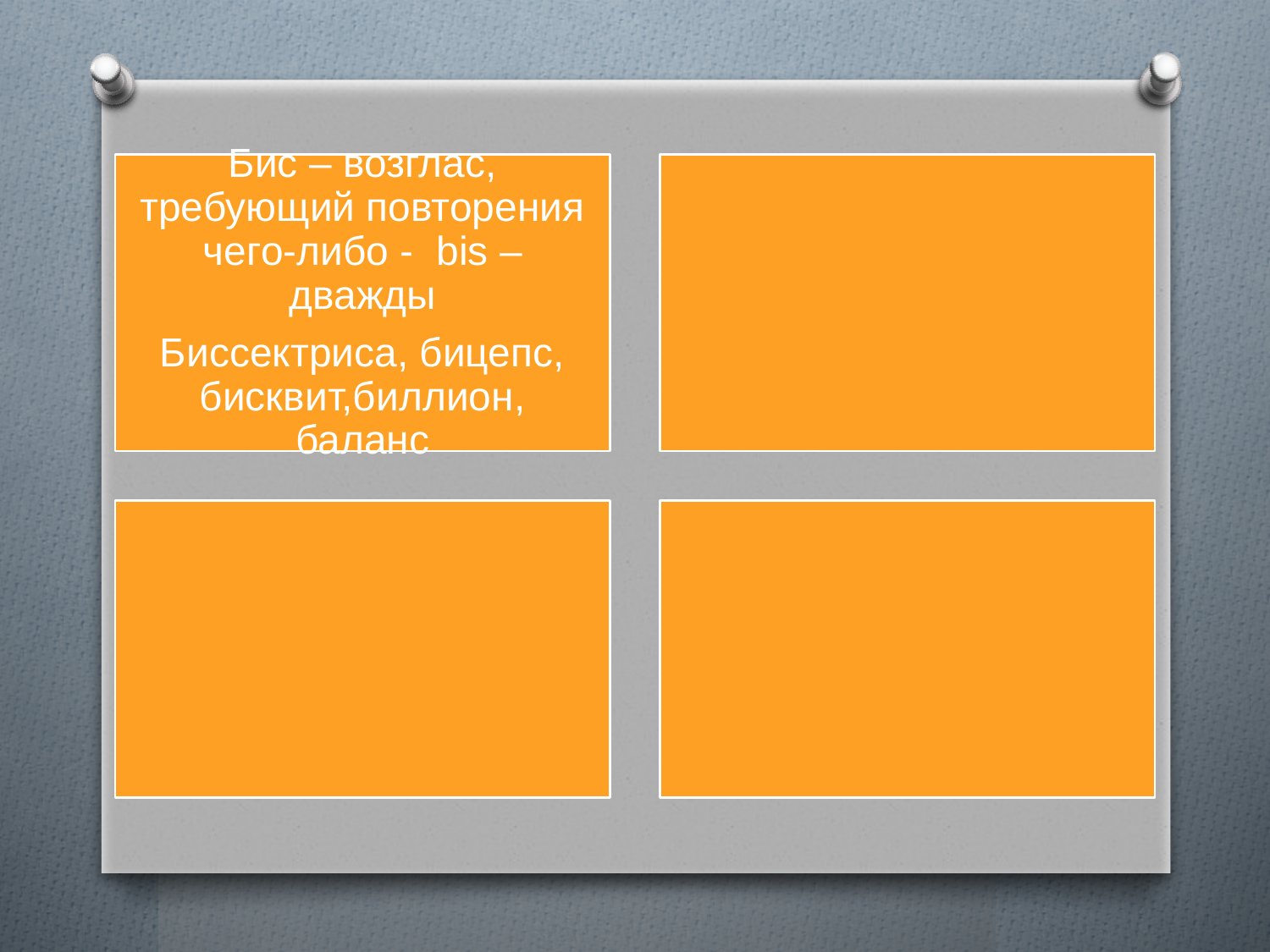

Бис – возглас, требующий повторения чего-либо -  bis – дважды
Биссектриса, бицепс, бисквит,биллион, баланс